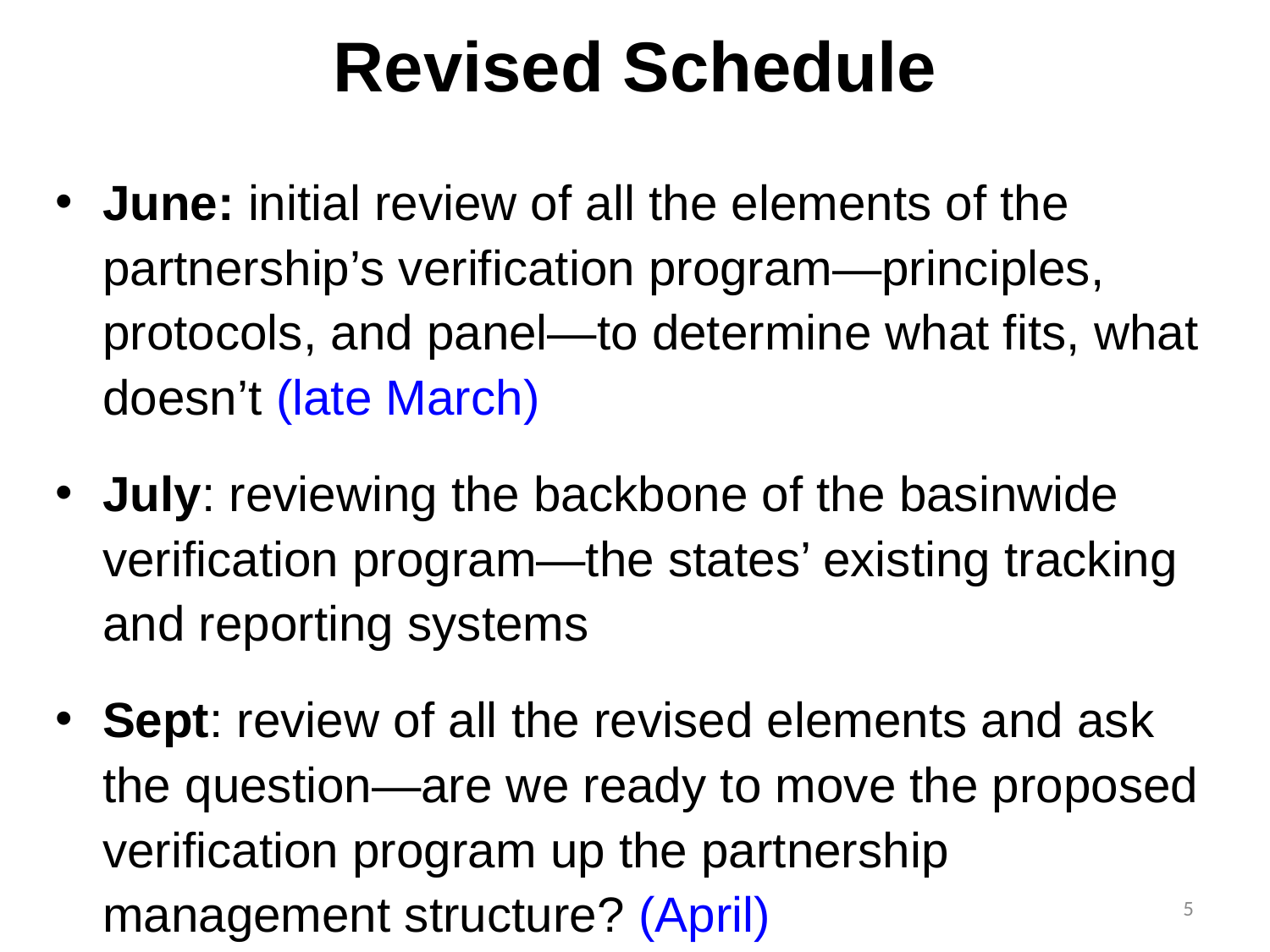

# Revised Schedule
June: initial review of all the elements of the partnership’s verification program—principles, protocols, and panel—to determine what fits, what doesn’t (late March)
July: reviewing the backbone of the basinwide verification program—the states’ existing tracking and reporting systems
Sept: review of all the revised elements and ask the question—are we ready to move the proposed verification program up the partnership management structure? (April)
5